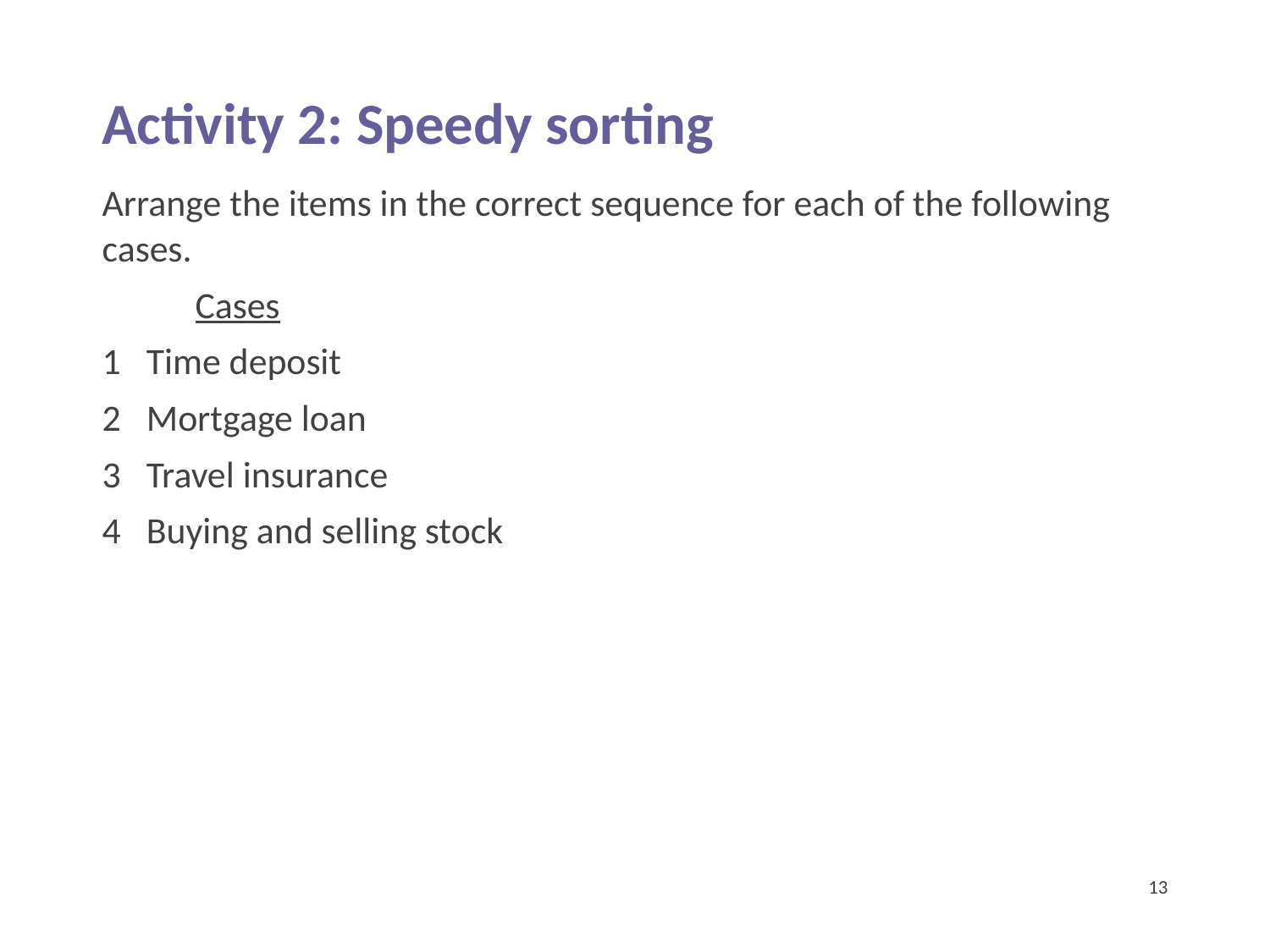

Activity 2: Speedy sorting
Arrange the items in the correct sequence for each of the following cases.
           Cases
1   Time deposit
2   Mortgage loan
3   Travel insurance
4   Buying and selling stock
13